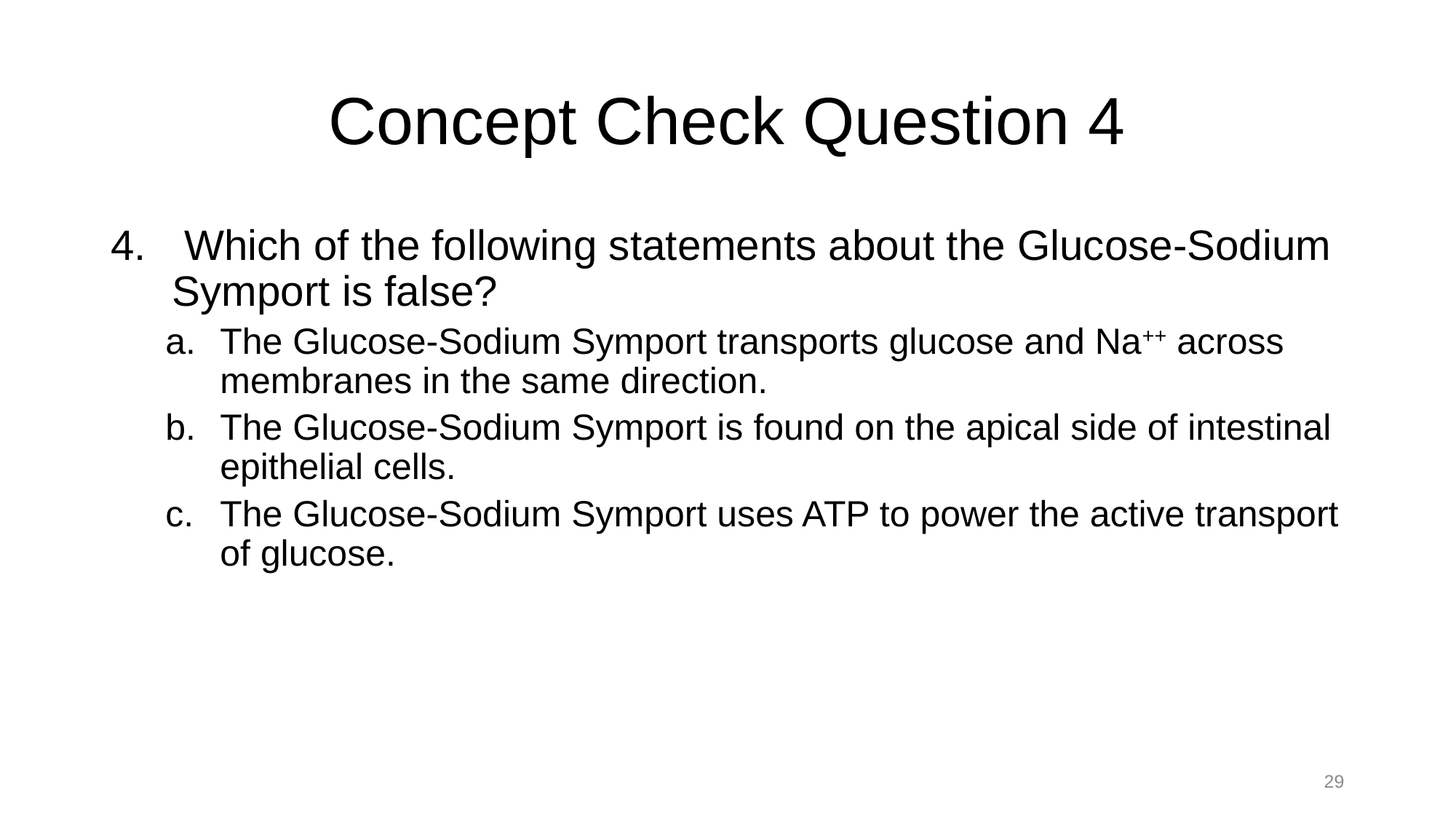

# Concept Check Question 4
 Which of the following statements about the Glucose-Sodium Symport is false?
The Glucose-Sodium Symport transports glucose and Na++ across membranes in the same direction.
The Glucose-Sodium Symport is found on the apical side of intestinal epithelial cells.
The Glucose-Sodium Symport uses ATP to power the active transport of glucose.

29